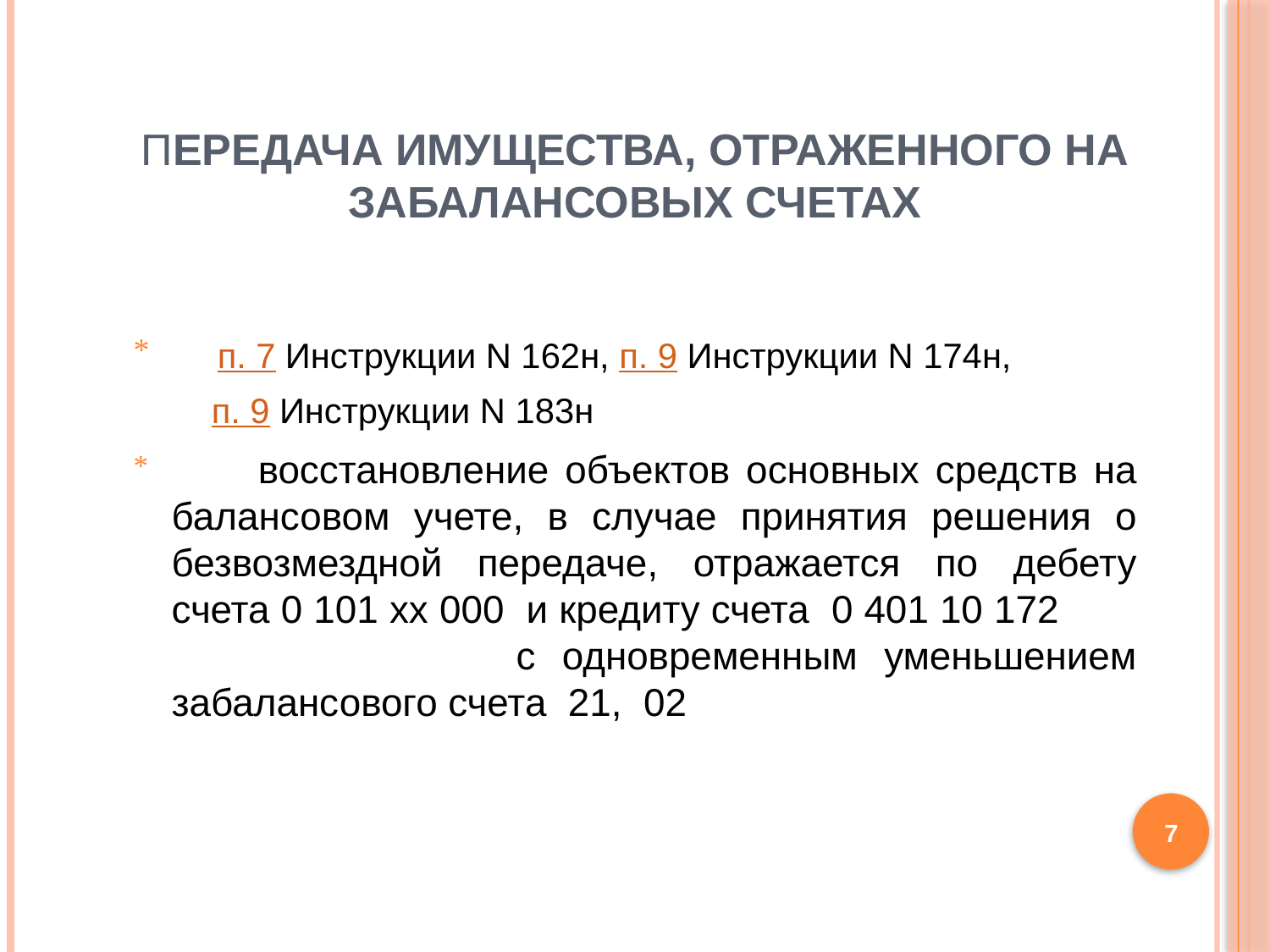

# Передача имущества, отраженного на забалансовых счетах
    п. 7 Инструкции N 162н, п. 9 Инструкции N 174н,
        п. 9 Инструкции N 183н
     восстановление объектов основных средств на балансовом учете, в случае принятия решения о безвозмездной передаче, отражается по дебету счета 0 101 хх 000  и кредиту счета  0 401 10 172                     с одновременным уменьшением забалансового счета  21,  02

7